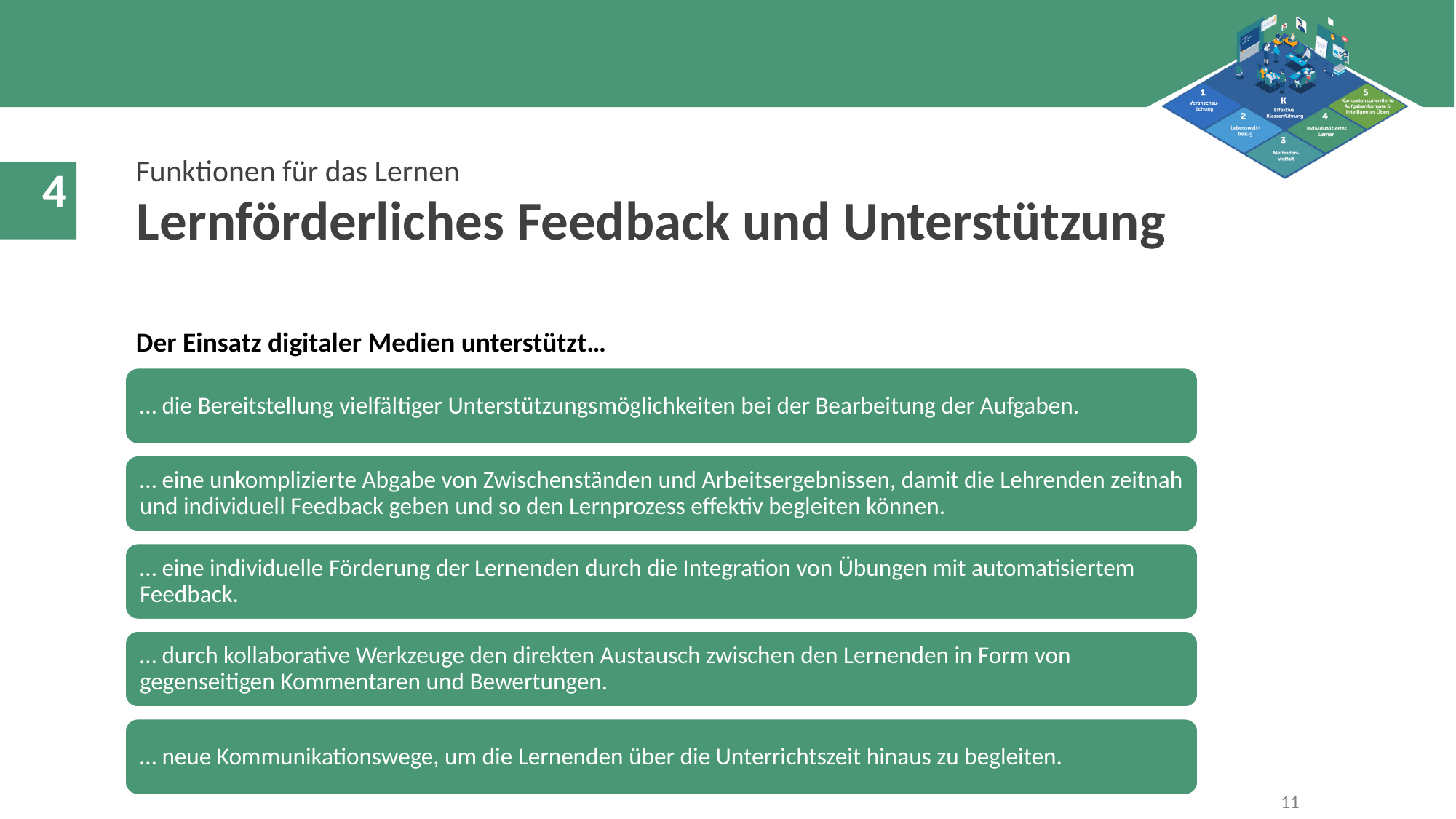

Funktionen für das Lernen
Lernförderliches Feedback und Unterstützung
Der Einsatz digitaler Medien unterstützt…

… die Bereitstellung vielfältiger Unterstützungsmöglichkeiten bei der Bearbeitung der Aufgaben.
… eine unkomplizierte Abgabe von Zwischenständen und Arbeitsergebnissen, damit die Lehrenden zeitnah und individuell Feedback geben und so den Lernprozess effektiv begleiten können.
… eine individuelle Förderung der Lernenden durch die Integration von Übungen mit automatisiertem Feedback.
… durch kollaborative Werkzeuge den direkten Austausch zwischen den Lernenden in Form von gegenseitigen Kommentaren und Bewertungen.
… neue Kommunikationswege, um die Lernenden über die Unterrichtszeit hinaus zu begleiten.
11